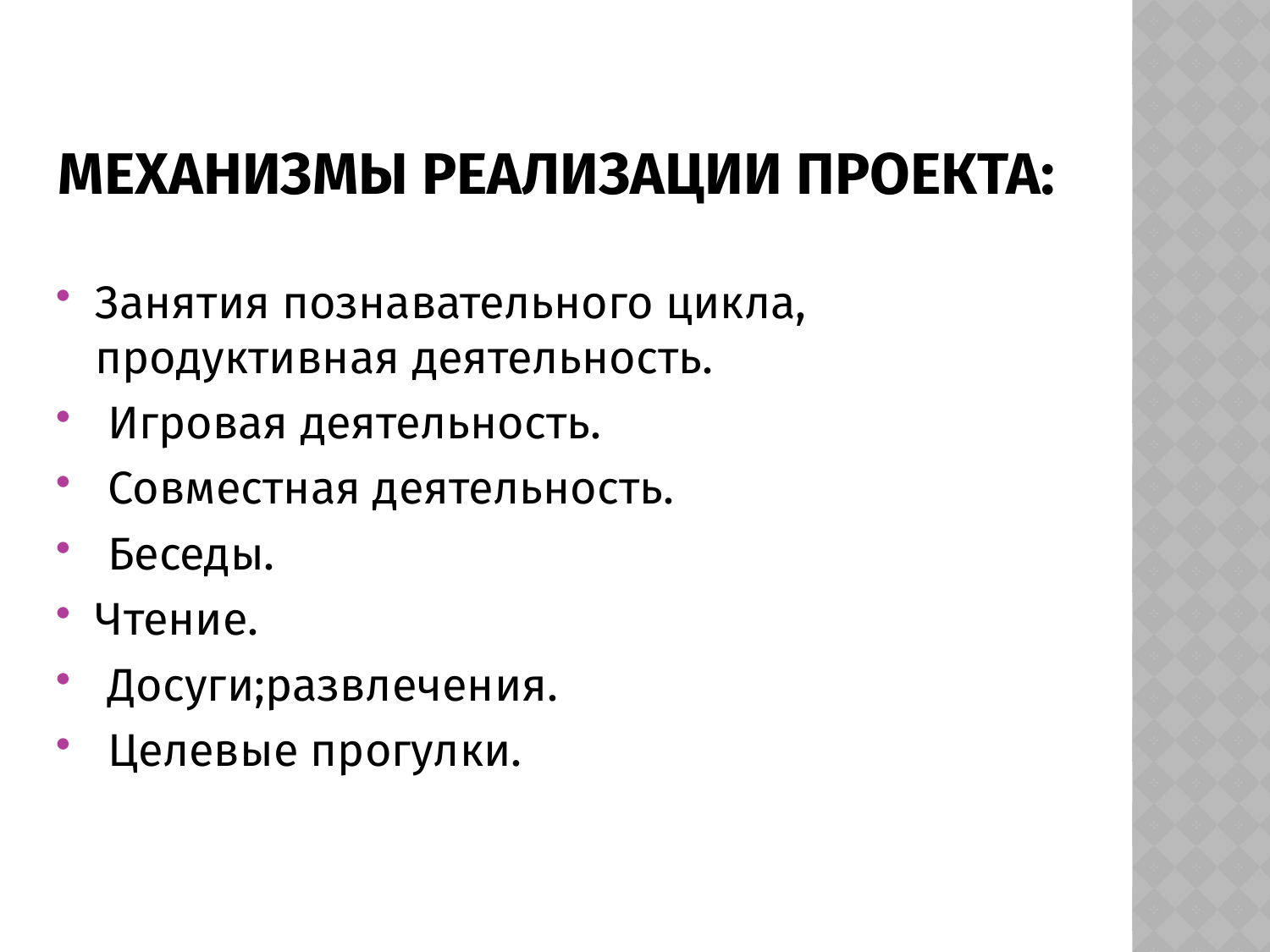

# Механизмы реализации проекта:
Занятия познавательного цикла, продуктивная деятельность.
 Игровая деятельность.
 Совместная деятельность.
 Беседы.
Чтение.
 Досуги;развлечения.
 Целевые прогулки.